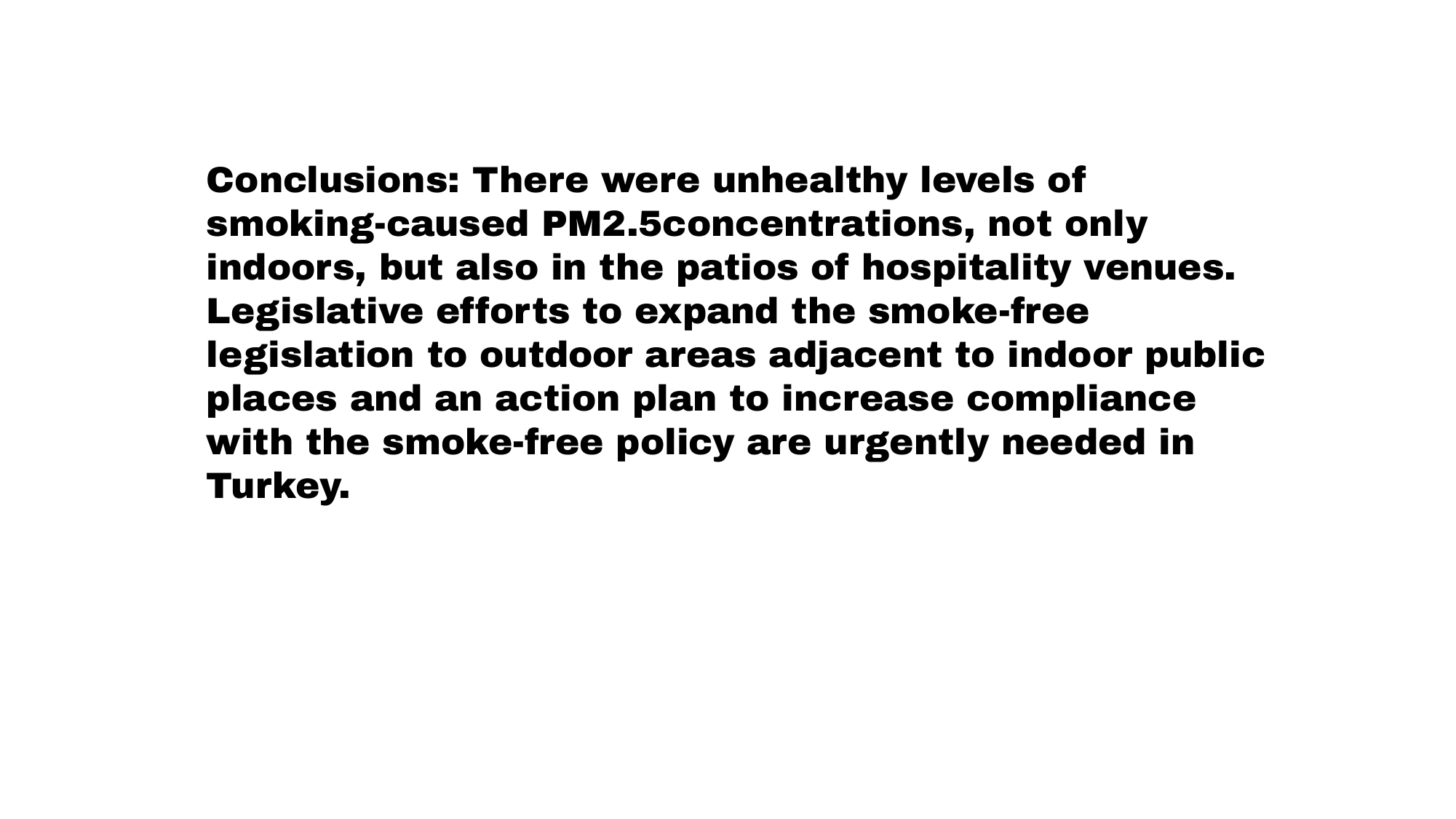

Conclusions: There were unhealthy levels of smoking-caused PM2.5concentrations, not only indoors, but also in the patios of hospitality venues. Legislative efforts to expand the smoke-free legislation to outdoor areas adjacent to indoor public places and an action plan to increase compliance with the smoke-free policy are urgently needed in Turkey.